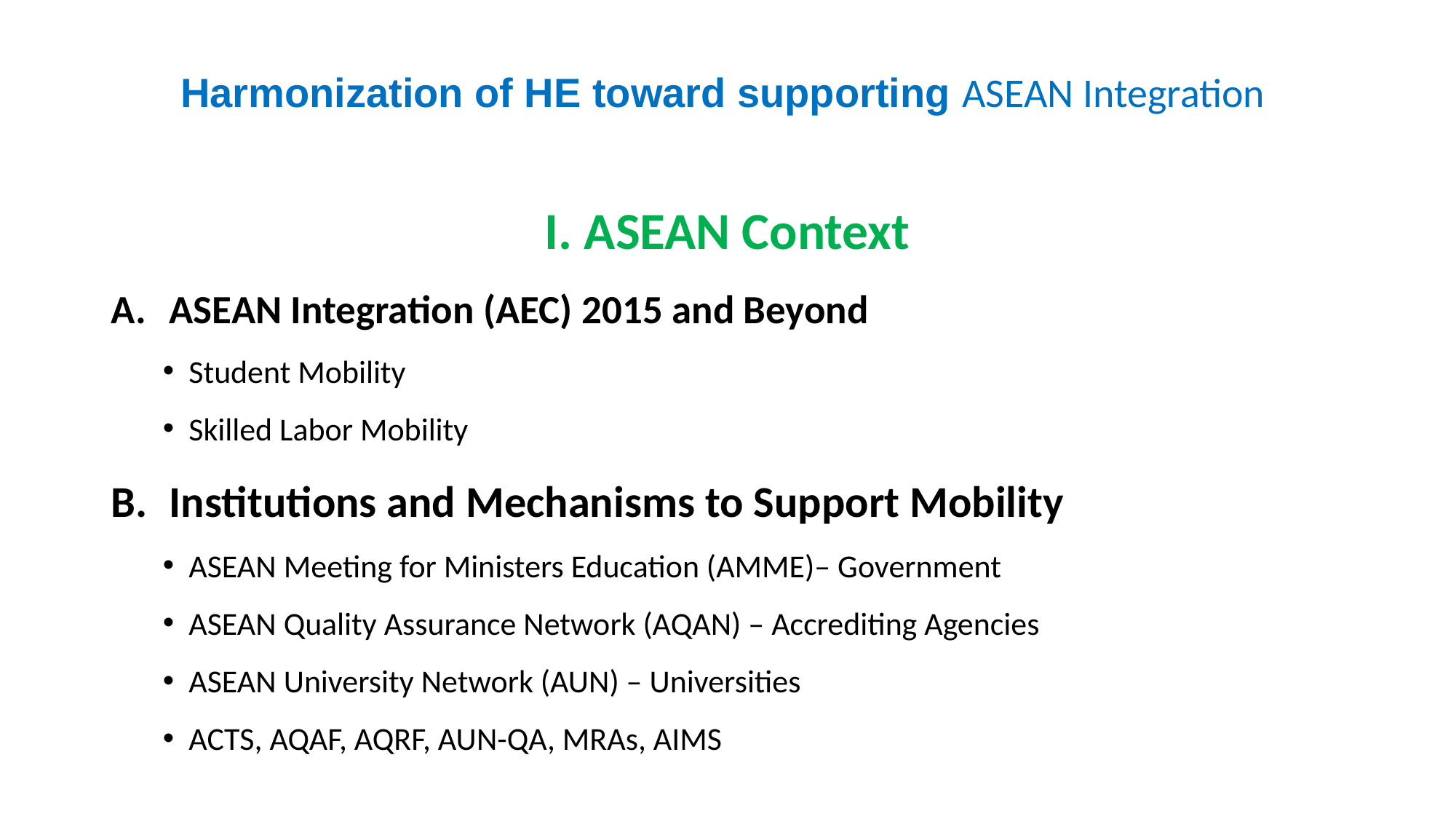

# Harmonization of HE toward supporting ASEAN Integration
I. ASEAN Context
ASEAN Integration (AEC) 2015 and Beyond
Student Mobility
Skilled Labor Mobility
Institutions and Mechanisms to Support Mobility
ASEAN Meeting for Ministers Education (AMME)– Government
ASEAN Quality Assurance Network (AQAN) – Accrediting Agencies
ASEAN University Network (AUN) – Universities
ACTS, AQAF, AQRF, AUN-QA, MRAs, AIMS